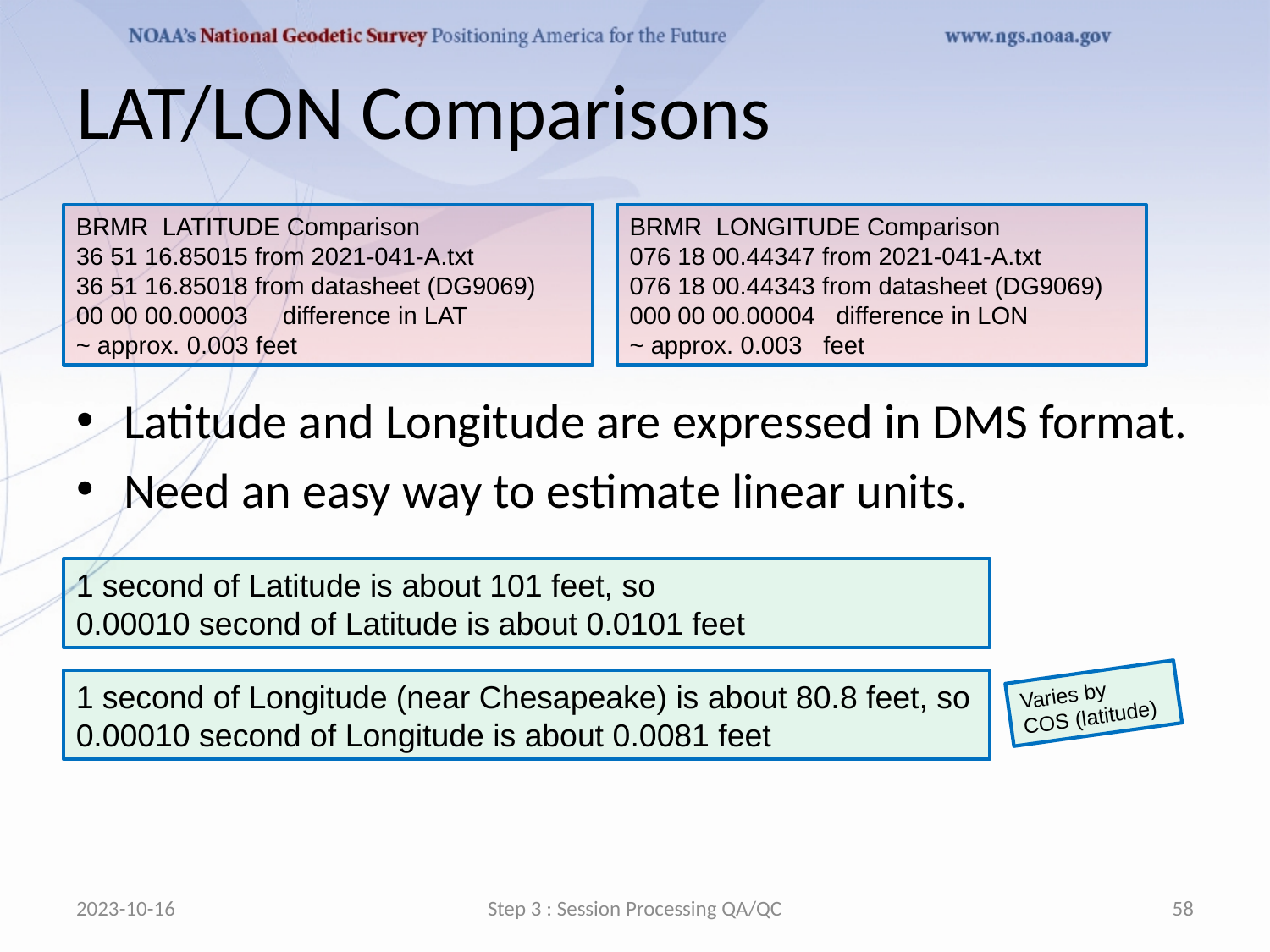

# LAT/LON Comparisons
BRMR  LATITUDE Comparison
36 51 16.85015 from 2021-041-A.txt
36 51 16.85018 from datasheet (DG9069)
00 00 00.00003     difference in LAT
~ approx. 0.003 feet
BRMR  LONGITUDE Comparison
076 18 00.44347 from 2021-041-A.txt
076 18 00.44343 from datasheet (DG9069)
000 00 00.00004   difference in LON
~ approx. 0.003   feet
Latitude and Longitude are expressed in DMS format.
Need an easy way to estimate linear units.

1 second of Latitude is about 101 feet, so
0.00010 second of Latitude is about 0.0101 feet
1 second of Longitude (near Chesapeake) is about 80.8 feet, so
0.00010 second of Longitude is about 0.0081 feet
Varies by
COS (latitude)
2023-10-16
Step 3 : Session Processing QA/QC
58